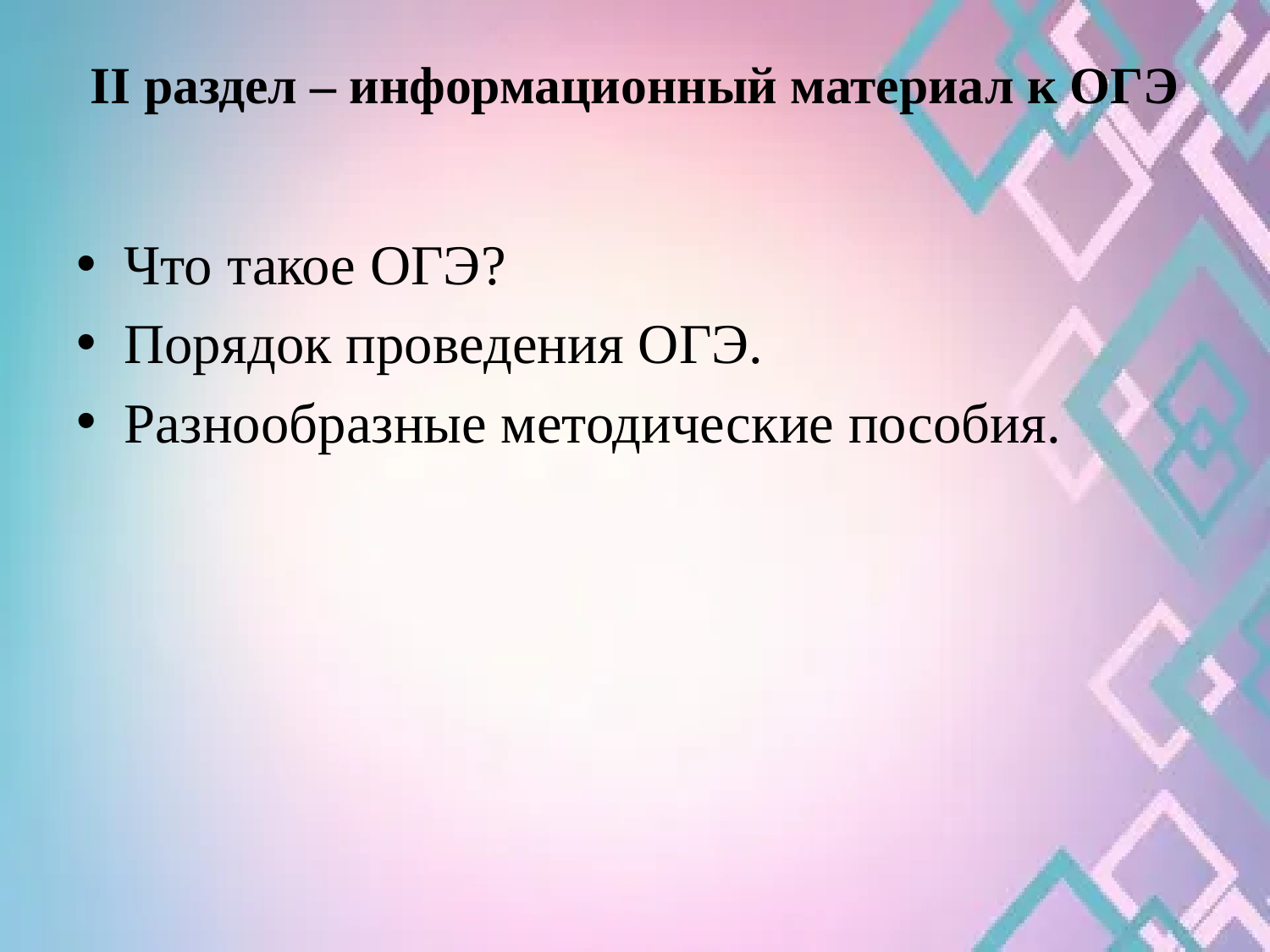

# II раздел – информационный материал к ОГЭ
Что такое ОГЭ?
Порядок проведения ОГЭ.
Разнообразные методические пособия.